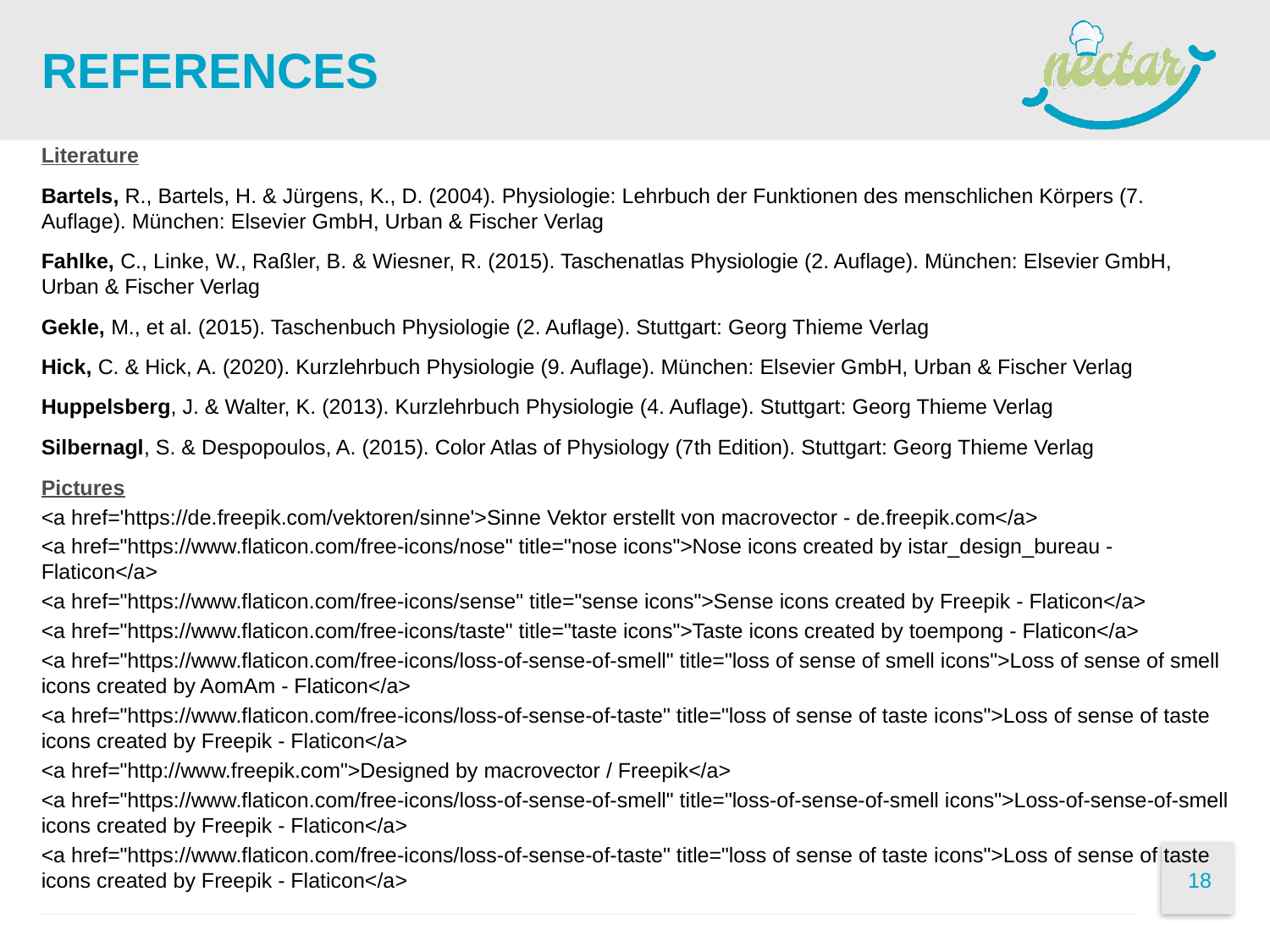

# References
Literature
Bartels, R., Bartels, H. & Jürgens, K., D. (2004). Physiologie: Lehrbuch der Funktionen des menschlichen Körpers (7. Auflage). München: Elsevier GmbH, Urban & Fischer Verlag
Fahlke, C., Linke, W., Raßler, B. & Wiesner, R. (2015). Taschenatlas Physiologie (2. Auflage). München: Elsevier GmbH, Urban & Fischer Verlag
Gekle, M., et al. (2015). Taschenbuch Physiologie (2. Auflage). Stuttgart: Georg Thieme Verlag
Hick, C. & Hick, A. (2020). Kurzlehrbuch Physiologie (9. Auflage). München: Elsevier GmbH, Urban & Fischer Verlag
Huppelsberg, J. & Walter, K. (2013). Kurzlehrbuch Physiologie (4. Auflage). Stuttgart: Georg Thieme Verlag
Silbernagl, S. & Despopoulos, A. (2015). Color Atlas of Physiology (7th Edition). Stuttgart: Georg Thieme Verlag
Pictures
<a href='https://de.freepik.com/vektoren/sinne'>Sinne Vektor erstellt von macrovector - de.freepik.com</a>
<a href="https://www.flaticon.com/free-icons/nose" title="nose icons">Nose icons created by istar_design_bureau - Flaticon</a>
<a href="https://www.flaticon.com/free-icons/sense" title="sense icons">Sense icons created by Freepik - Flaticon</a>
<a href="https://www.flaticon.com/free-icons/taste" title="taste icons">Taste icons created by toempong - Flaticon</a>
<a href="https://www.flaticon.com/free-icons/loss-of-sense-of-smell" title="loss of sense of smell icons">Loss of sense of smell icons created by AomAm - Flaticon</a>
<a href="https://www.flaticon.com/free-icons/loss-of-sense-of-taste" title="loss of sense of taste icons">Loss of sense of taste icons created by Freepik - Flaticon</a>
<a href="http://www.freepik.com">Designed by macrovector / Freepik</a>
<a href="https://www.flaticon.com/free-icons/loss-of-sense-of-smell" title="loss-of-sense-of-smell icons">Loss-of-sense-of-smell icons created by Freepik - Flaticon</a>
<a href="https://www.flaticon.com/free-icons/loss-of-sense-of-taste" title="loss of sense of taste icons">Loss of sense of taste icons created by Freepik - Flaticon</a>